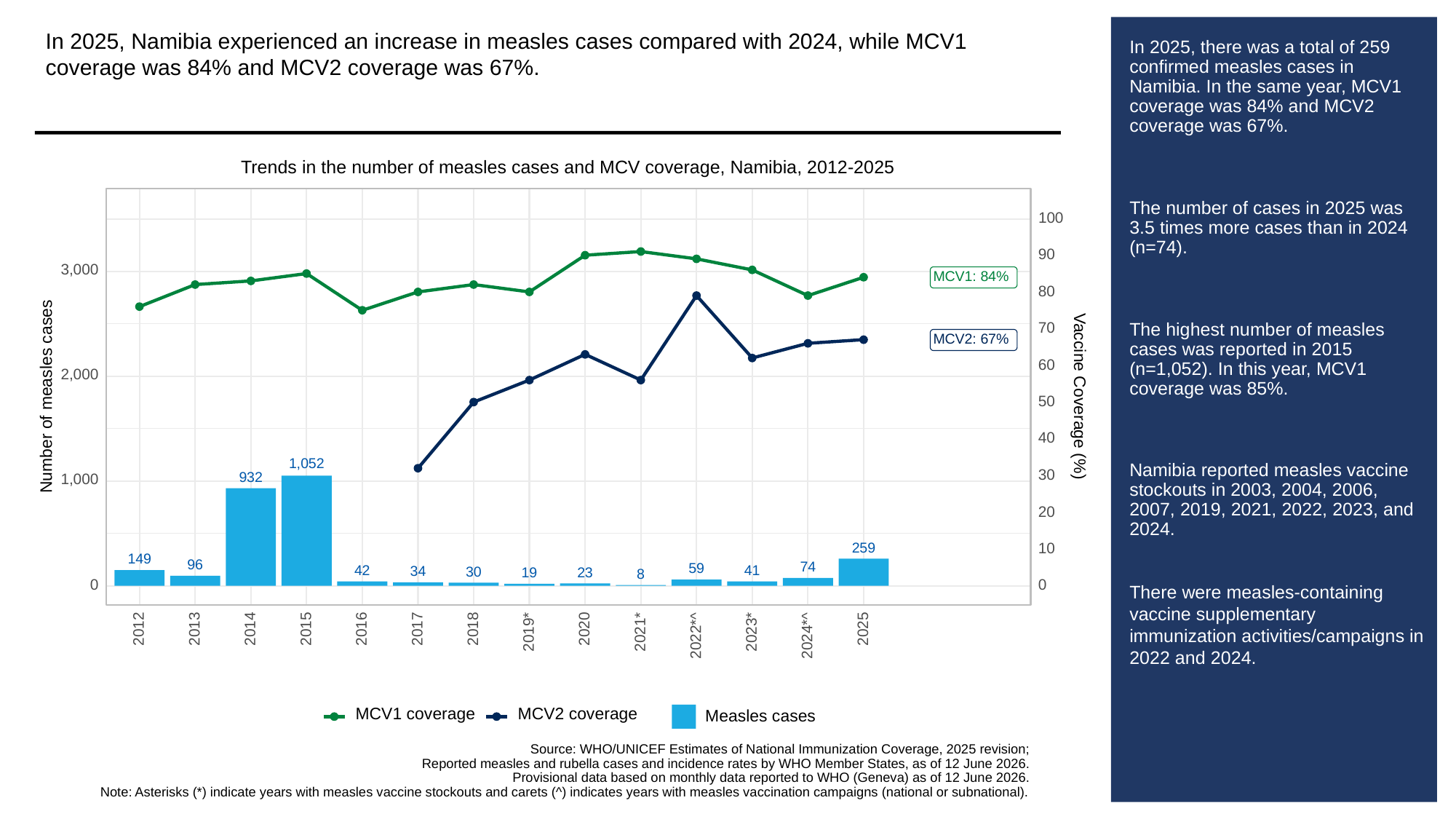

In 2025, Namibia experienced an increase in measles cases compared with 2024, while MCV1 coverage was 84% and MCV2 coverage was 67%.
# In 2025, there was a total of 259 confirmed measles cases in Namibia. In the same year, MCV1 coverage was 84% and MCV2 coverage was 67%.

The number of cases in 2025 was 3.5 times more cases than in 2024 (n=74).

The highest number of measles cases was reported in 2015 (n=1,052). In this year, MCV1 coverage was 85%.

Namibia reported measles vaccine stockouts in 2003, 2004, 2006, 2007, 2019, 2021, 2022, 2023, and 2024.

There were measles-containing vaccine supplementary immunization activities/campaigns in 2022 and 2024.

Trends in the number of measles cases and MCV coverage, Namibia, 2012-2025

100

90

3,000

MCV1: 84%

80

70

MCV2: 67%

60
2,000

Vaccine Coverage (%)
Number of measles cases
50

40
1,052

30
932
1,000

20

259
10
149

96
74
59
42
41
34
30
23
19
8

0
0

2013
2012
2014
2015
2016
2017
2018
2020
2025
2023*
2019*
2021*
2022*^
2024*^

MCV1 coverage
MCV2 coverage
Measles cases

Source: WHO/UNICEF Estimates of National Immunization Coverage, 2025 revision;
Reported measles and rubella cases and incidence rates by WHO Member States, as of 12 June 2026.
Provisional data based on monthly data reported to WHO (Geneva) as of 12 June 2026.
Note: Asterisks (*) indicate years with measles vaccine stockouts and carets (^) indicates years with measles vaccination campaigns (national or subnational).